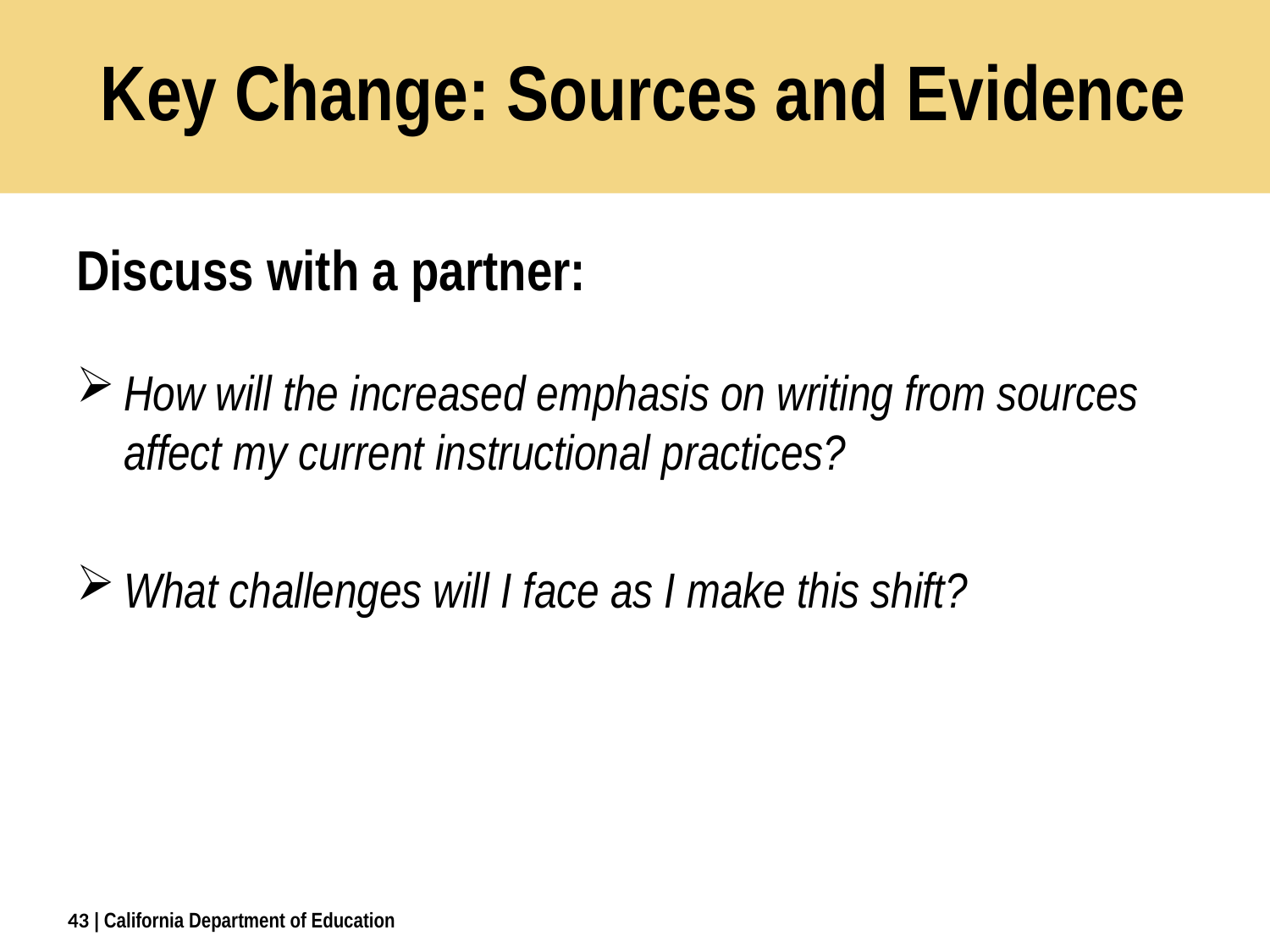

# Key Change: Sources and Evidence
Discuss with a partner:

How will the increased emphasis on writing from sources affect my current instructional practices?

What challenges will I face as I make this shift?

43
| California Department of Education